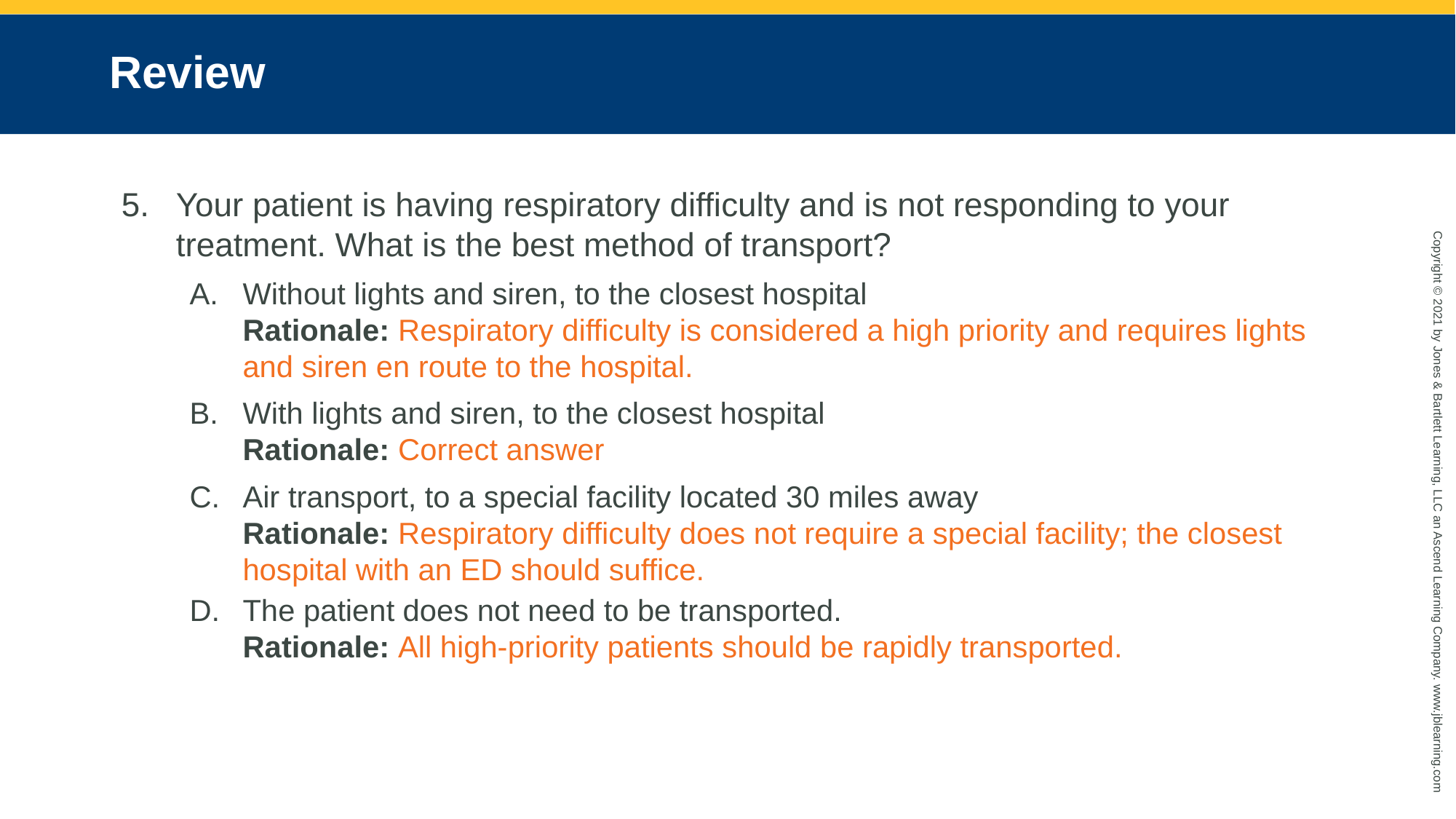

# Review
Your patient is having respiratory difficulty and is not responding to your treatment. What is the best method of transport?
Without lights and siren, to the closest hospital
Rationale: Respiratory difficulty is considered a high priority and requires lights and siren en route to the hospital.
With lights and siren, to the closest hospital
Rationale: Correct answer
Air transport, to a special facility located 30 miles away
Rationale: Respiratory difficulty does not require a special facility; the closest hospital with an ED should suffice.
The patient does not need to be transported.
Rationale: All high-priority patients should be rapidly transported.